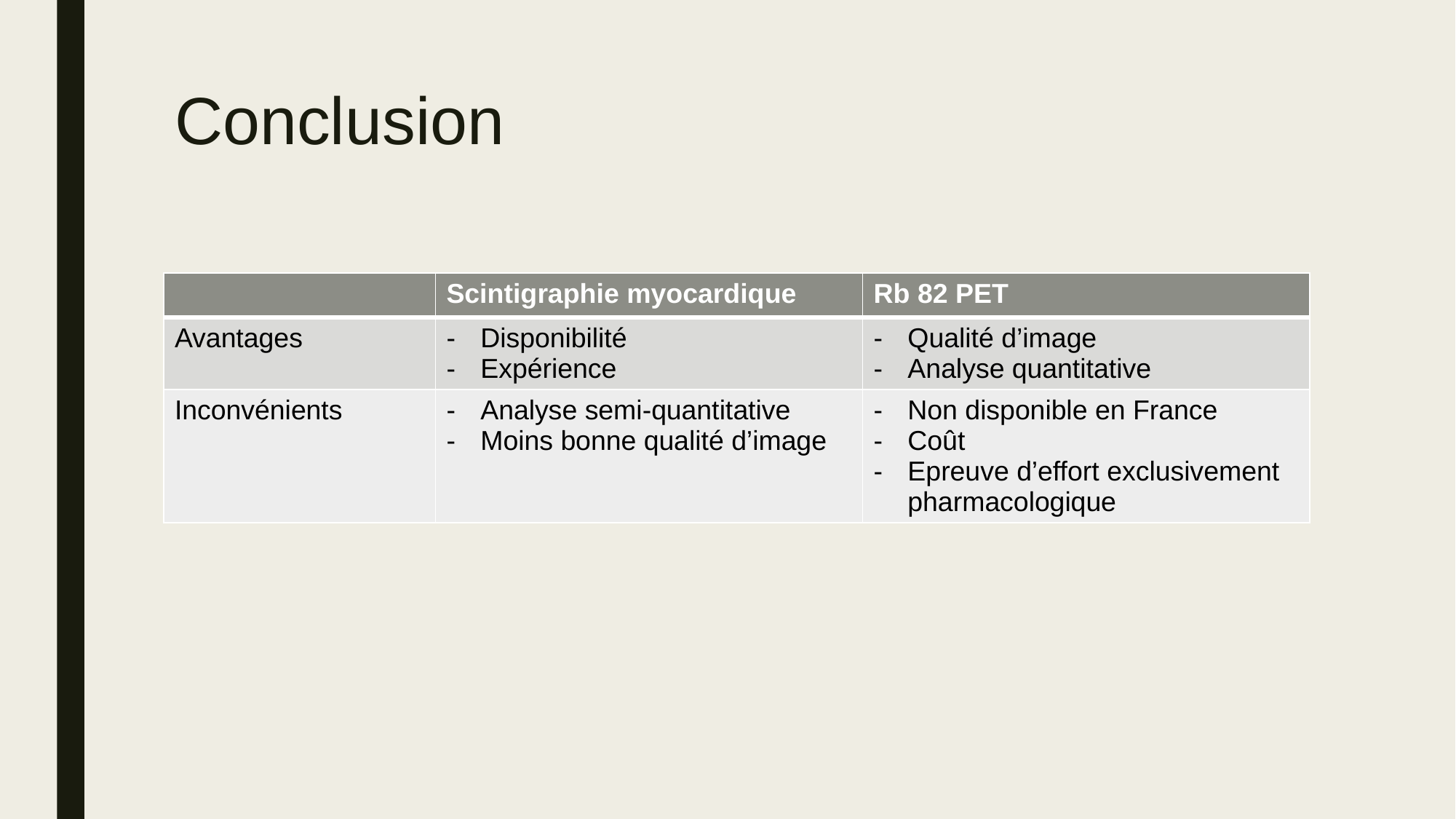

# Conclusion
|  | Scintigraphie myocardique | Rb 82 PET |
| --- | --- | --- |
| Avantages | Disponibilité Expérience | Qualité d’image Analyse quantitative |
| Inconvénients | Analyse semi-quantitative Moins bonne qualité d’image | Non disponible en France Coût Epreuve d’effort exclusivement pharmacologique |